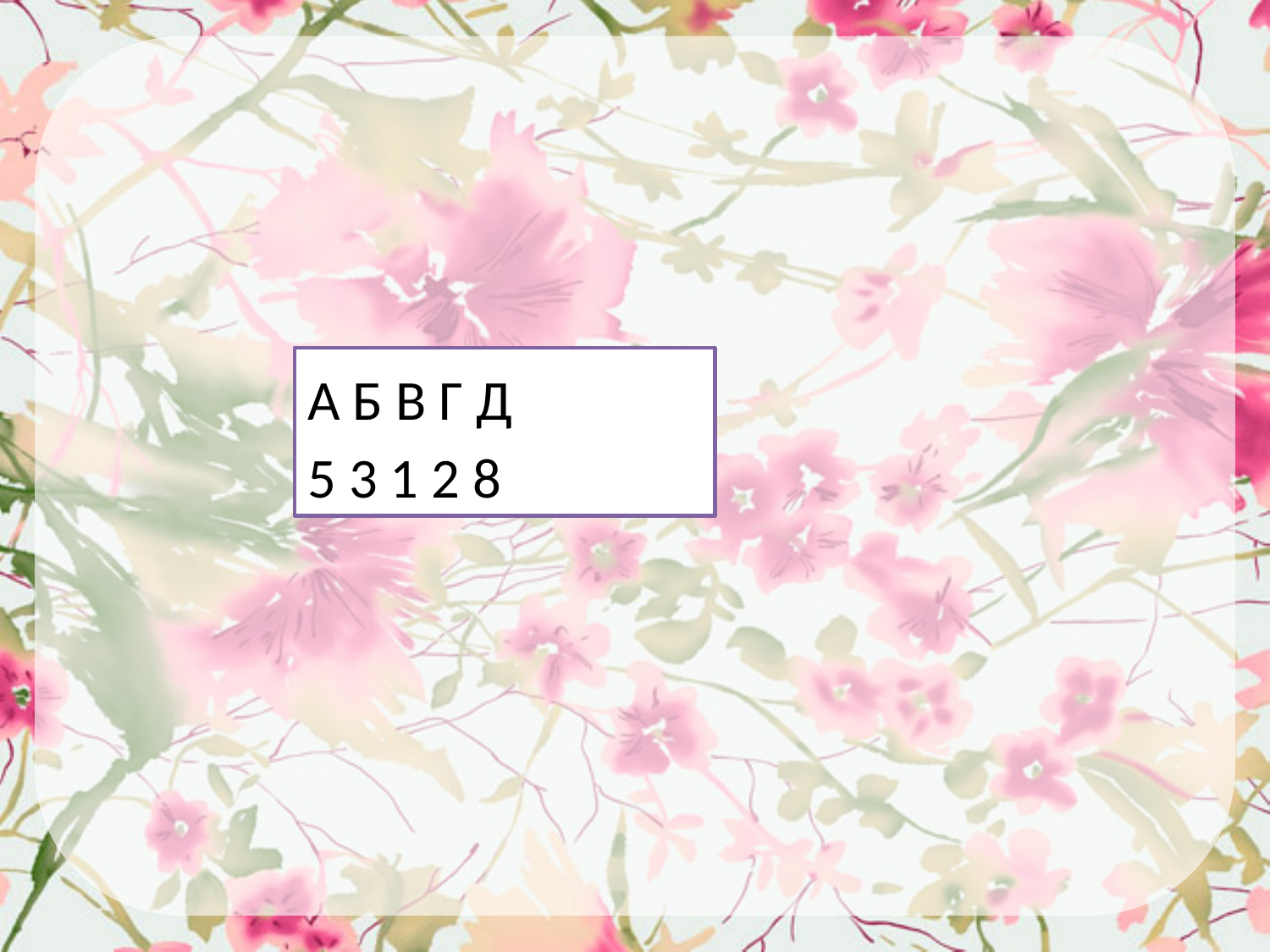

А Б В Г Д
5 3 1 2 8